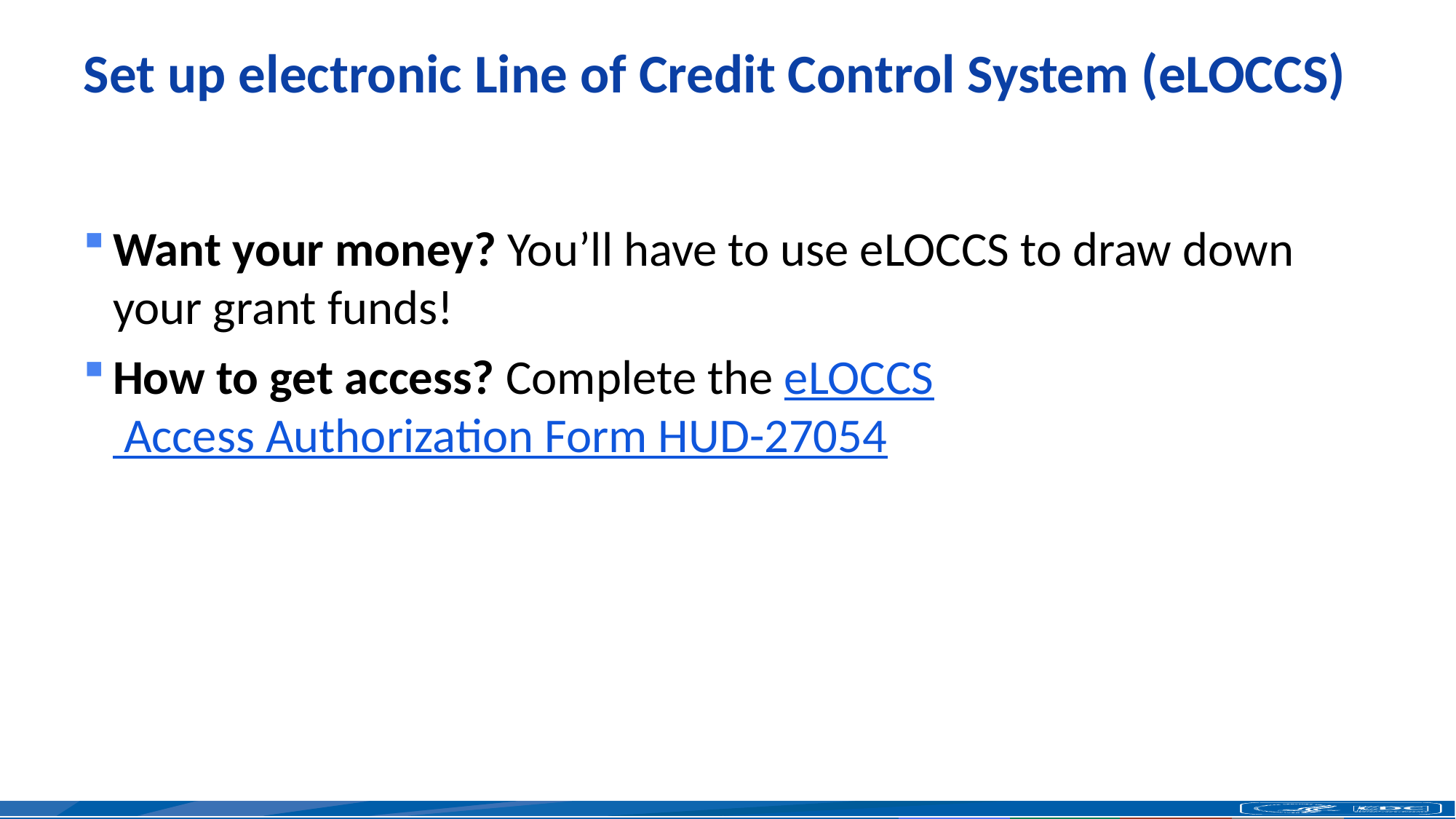

# Set up electronic Line of Credit Control System (eLOCCS)
Want your money? You’ll have to use eLOCCS to draw down your grant funds!
How to get access? Complete the eLOCCS Access Authorization Form HUD-27054